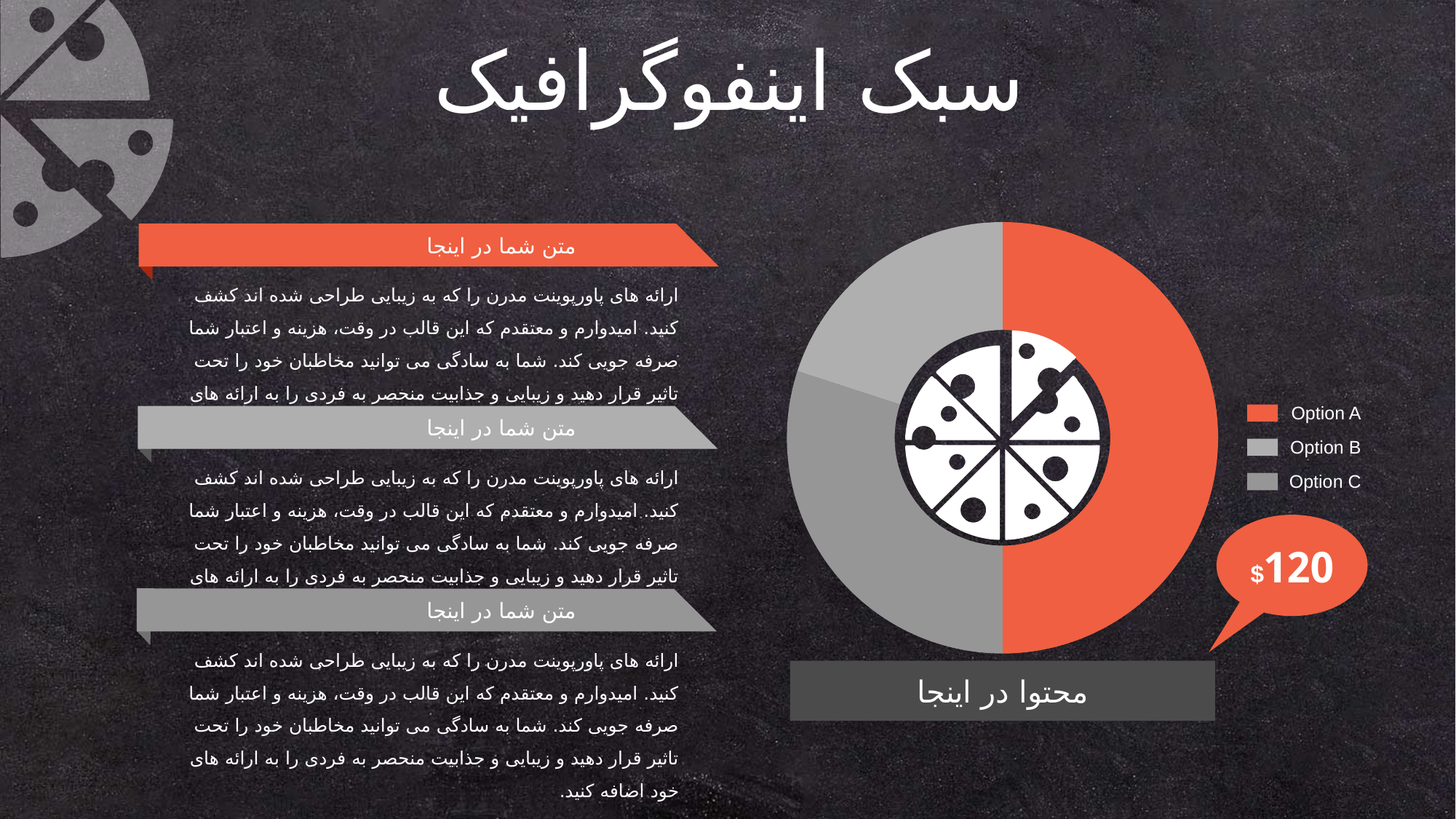

سبک اینفوگرافیک

### Chart

| Category |  |
|---|---|

متن شما در اینجا
ارائه های پاورپوینت مدرن را که به زیبایی طراحی شده اند کشف کنید. امیدوارم و معتقدم که این قالب در وقت، هزینه و اعتبار شما صرفه جویی کند. شما به سادگی می توانید مخاطبان خود را تحت تاثیر قرار دهید و زیبایی و جذابیت منحصر به فردی را به ارائه های خود اضافه کنید.

Option A

Option B

Option C

متن شما در اینجا
ارائه های پاورپوینت مدرن را که به زیبایی طراحی شده اند کشف کنید. امیدوارم و معتقدم که این قالب در وقت، هزینه و اعتبار شما صرفه جویی کند. شما به سادگی می توانید مخاطبان خود را تحت تاثیر قرار دهید و زیبایی و جذابیت منحصر به فردی را به ارائه های خود اضافه کنید.
$120

متن شما در اینجا
ارائه های پاورپوینت مدرن را که به زیبایی طراحی شده اند کشف کنید. امیدوارم و معتقدم که این قالب در وقت، هزینه و اعتبار شما صرفه جویی کند. شما به سادگی می توانید مخاطبان خود را تحت تاثیر قرار دهید و زیبایی و جذابیت منحصر به فردی را به ارائه های خود اضافه کنید.

محتوا در اینجا